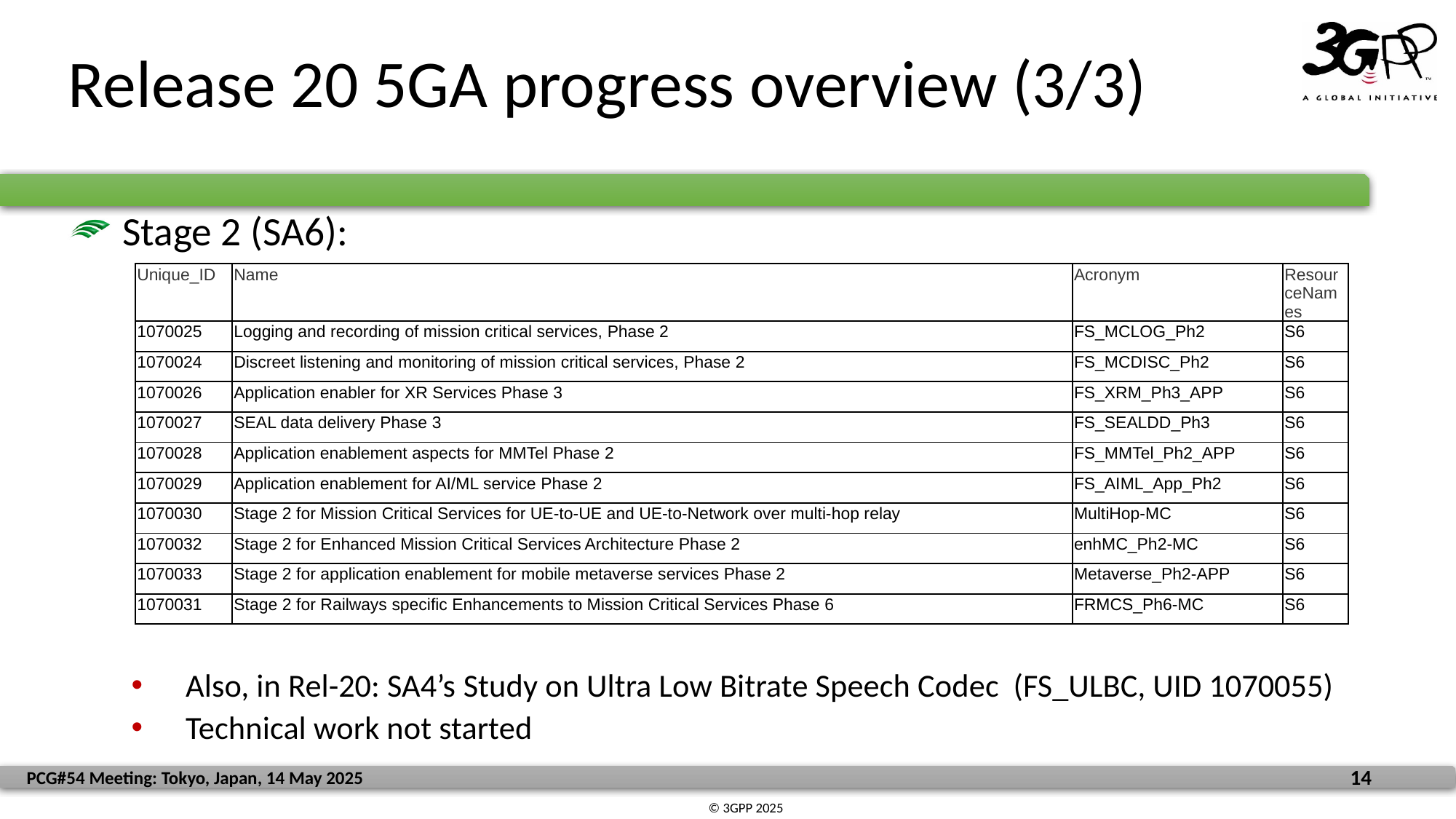

# Release 20 5GA progress overview (3/3)
Stage 2 (SA6):

Also, in Rel-20: SA4’s Study on Ultra Low Bitrate Speech Codec  (FS_ULBC, UID 1070055)
Technical work not started
| Unique\_ID | Name | Acronym | ResourceNames |
| --- | --- | --- | --- |
| 1070025 | Logging and recording of mission critical services, Phase 2 | FS\_MCLOG\_Ph2 | S6 |
| 1070024 | Discreet listening and monitoring of mission critical services, Phase 2 | FS\_MCDISC\_Ph2 | S6 |
| 1070026 | Application enabler for XR Services Phase 3 | FS\_XRM\_Ph3\_APP | S6 |
| 1070027 | SEAL data delivery Phase 3 | FS\_SEALDD\_Ph3 | S6 |
| 1070028 | Application enablement aspects for MMTel Phase 2 | FS\_MMTel\_Ph2\_APP | S6 |
| 1070029 | Application enablement for AI/ML service Phase 2 | FS\_AIML\_App\_Ph2 | S6 |
| 1070030 | Stage 2 for Mission Critical Services for UE-to-UE and UE-to-Network over multi-hop relay | MultiHop-MC | S6 |
| 1070032 | Stage 2 for Enhanced Mission Critical Services Architecture Phase 2 | enhMC\_Ph2-MC | S6 |
| 1070033 | Stage 2 for application enablement for mobile metaverse services Phase 2 | Metaverse\_Ph2-APP | S6 |
| 1070031 | Stage 2 for Railways specific Enhancements to Mission Critical Services Phase 6 | FRMCS\_Ph6-MC | S6 |